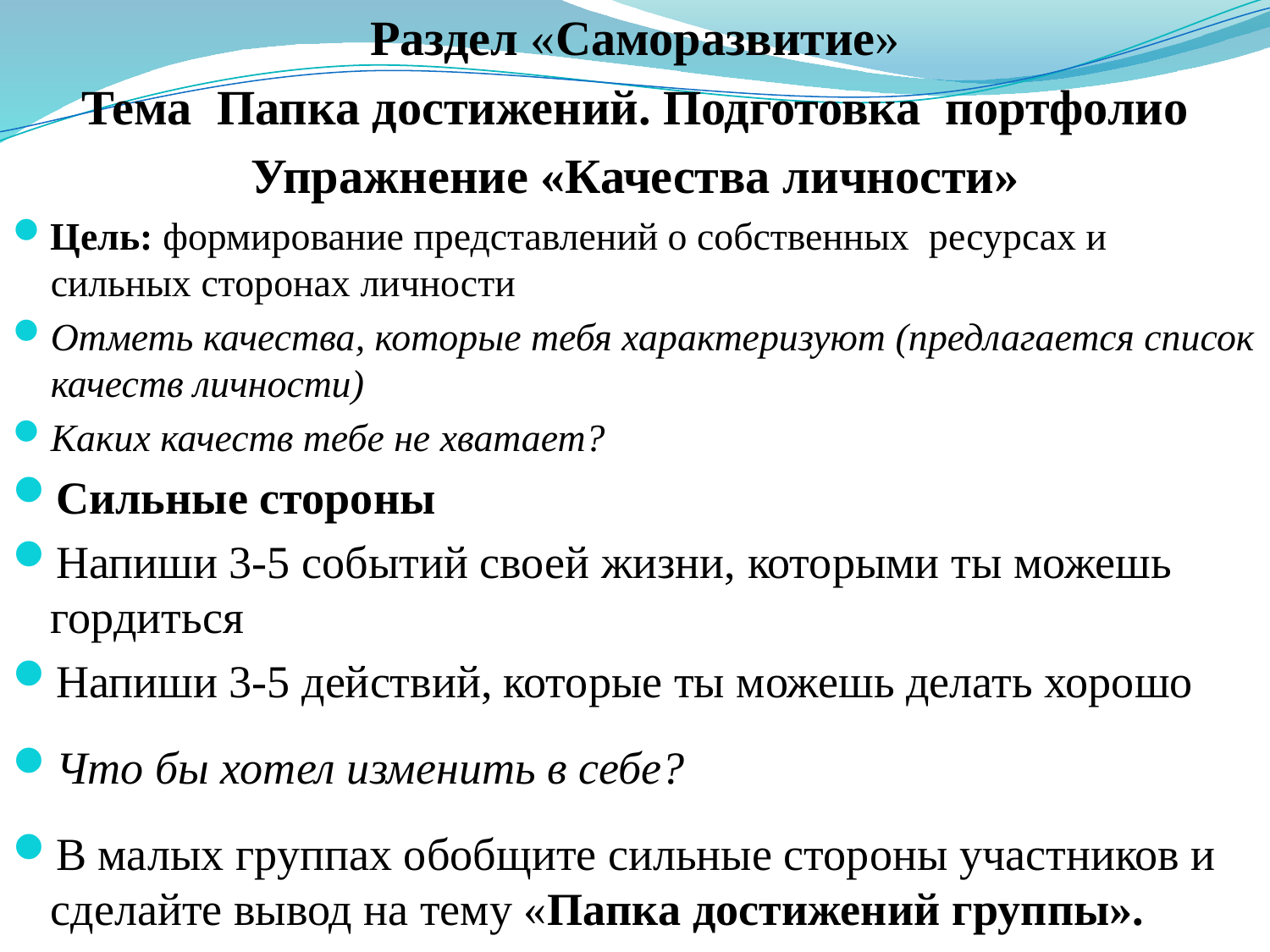

Раздел «Саморазвитие»
Тема  Папка достижений. Подготовка  портфолио
Упражнение «Качества личности»
Цель: формирование представлений о собственных  ресурсах и сильных сторонах личности
Отметь качества, которые тебя характеризуют (предлагается список качеств личности)
Каких качеств тебе не хватает?
Сильные стороны
Напиши 3-5 событий своей жизни, которыми ты можешь гордиться
Напиши 3-5 действий, которые ты можешь делать хорошо

Что бы хотел изменить в себе?

В малых группах обобщите сильные стороны участников и сделайте вывод на тему «Папка достижений группы».